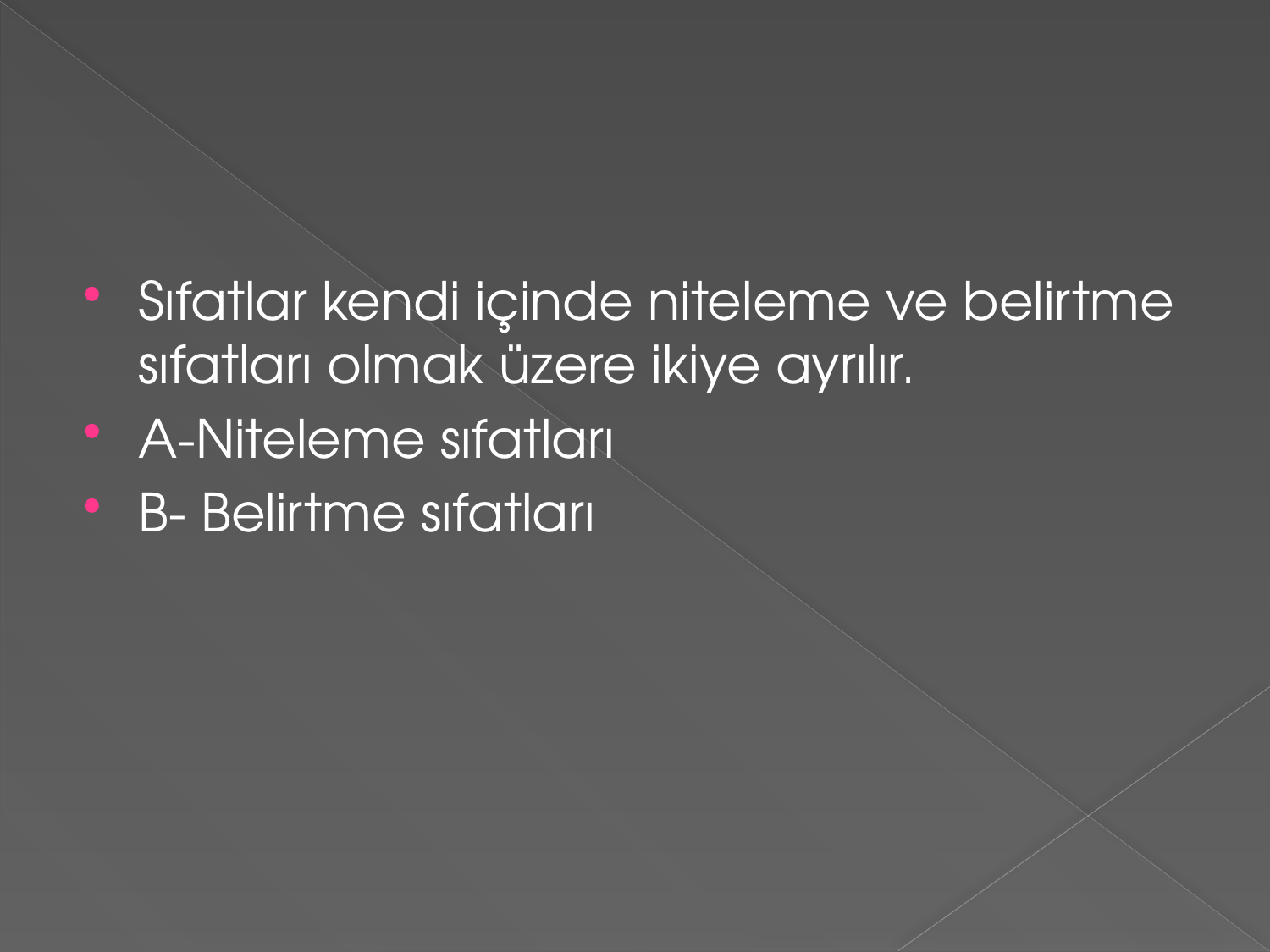

#
Sıfatlar kendi içinde niteleme ve belirtme sıfatları olmak üzere ikiye ayrılır.
A-Niteleme sıfatları
B- Belirtme sıfatları